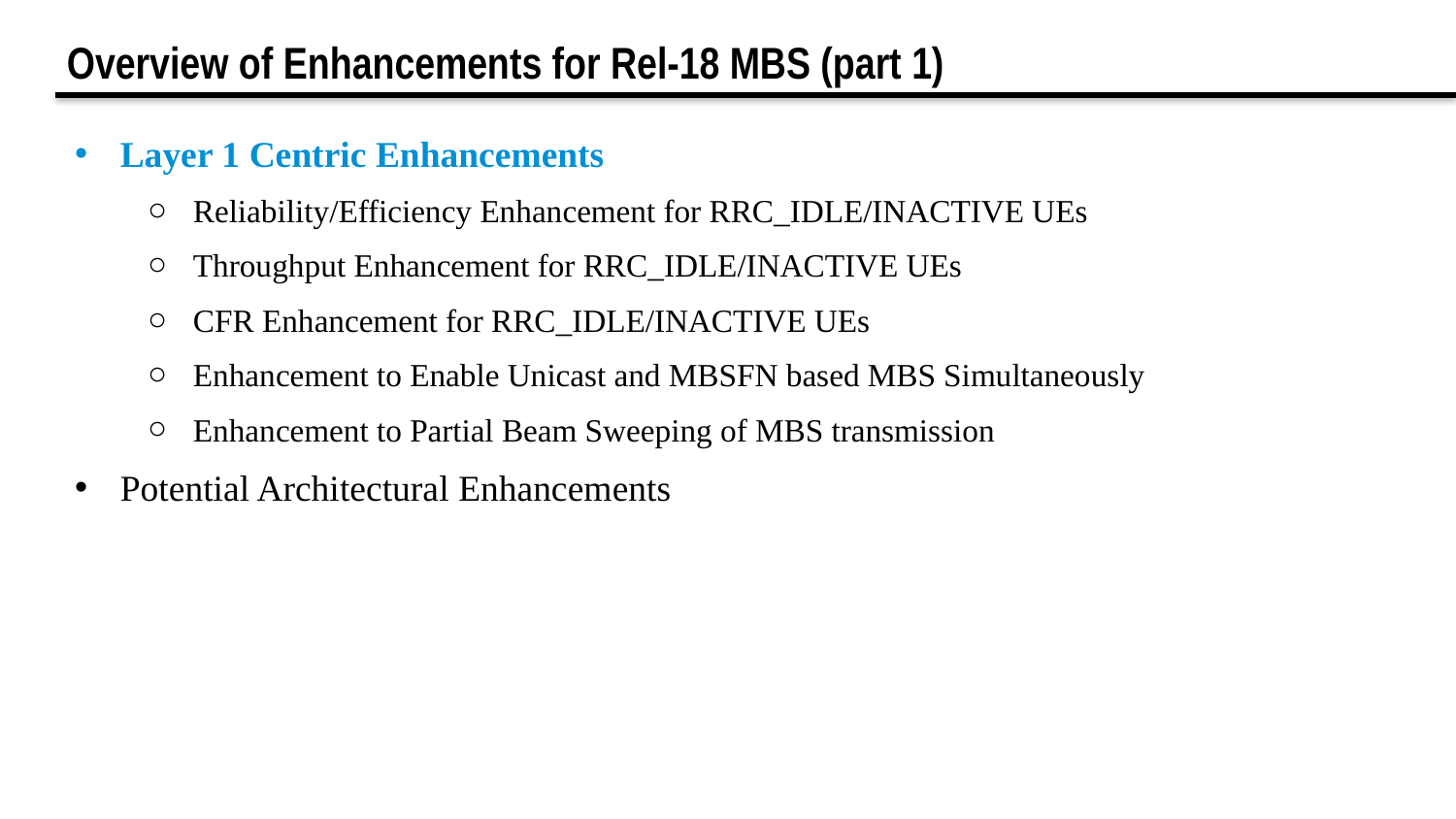

Overview of Enhancements for Rel-18 MBS (part 1)
Layer 1 Centric Enhancements
Reliability/Efficiency Enhancement for RRC_IDLE/INACTIVE UEs
Throughput Enhancement for RRC_IDLE/INACTIVE UEs
CFR Enhancement for RRC_IDLE/INACTIVE UEs
Enhancement to Enable Unicast and MBSFN based MBS Simultaneously
Enhancement to Partial Beam Sweeping of MBS transmission
Potential Architectural Enhancements